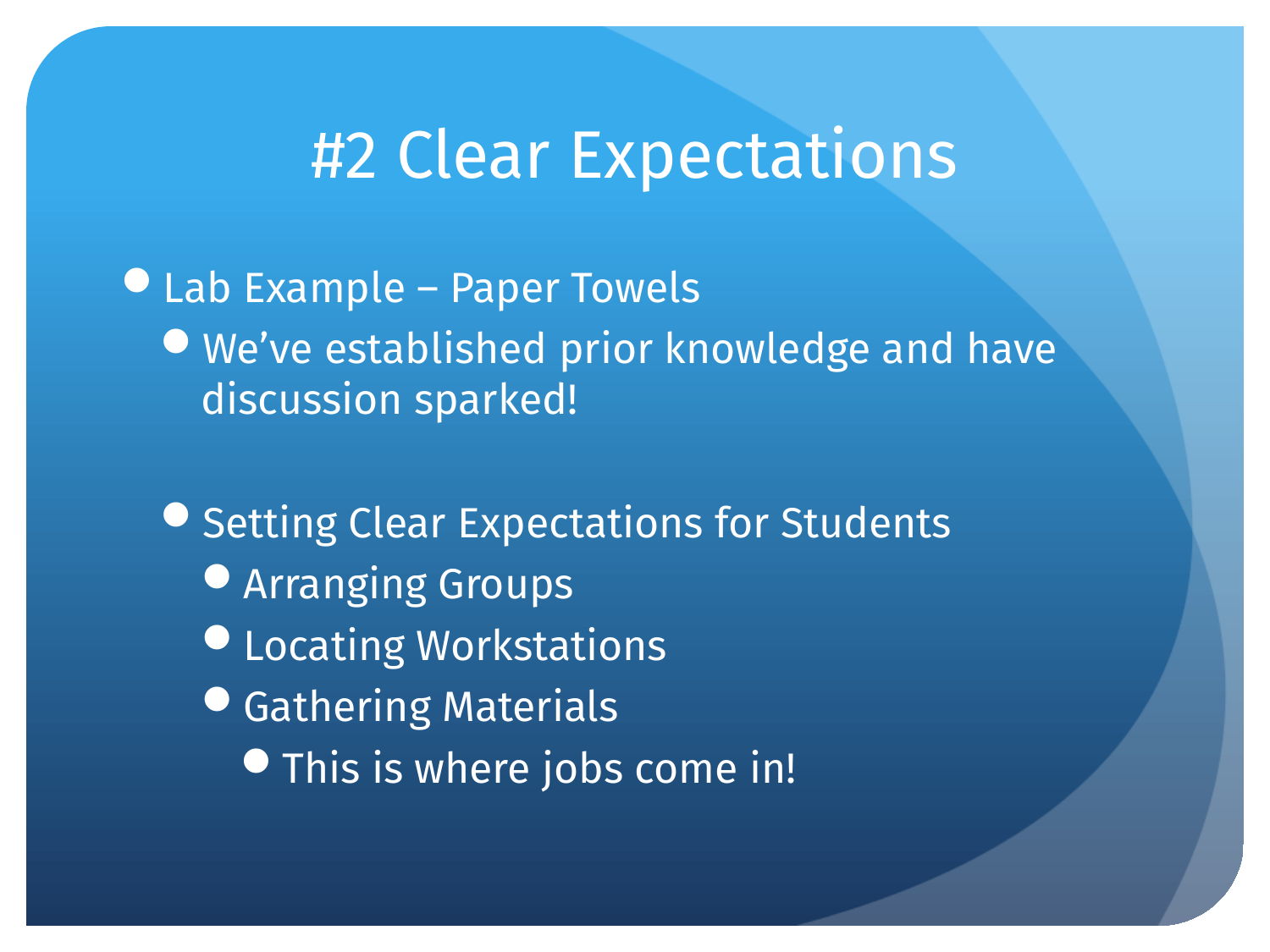

# #2 Clear Expectations
Lab Example – Paper Towels
We’ve established prior knowledge and have discussion sparked!

Setting Clear Expectations for Students
Arranging Groups
Locating Workstations
Gathering Materials
This is where jobs come in!